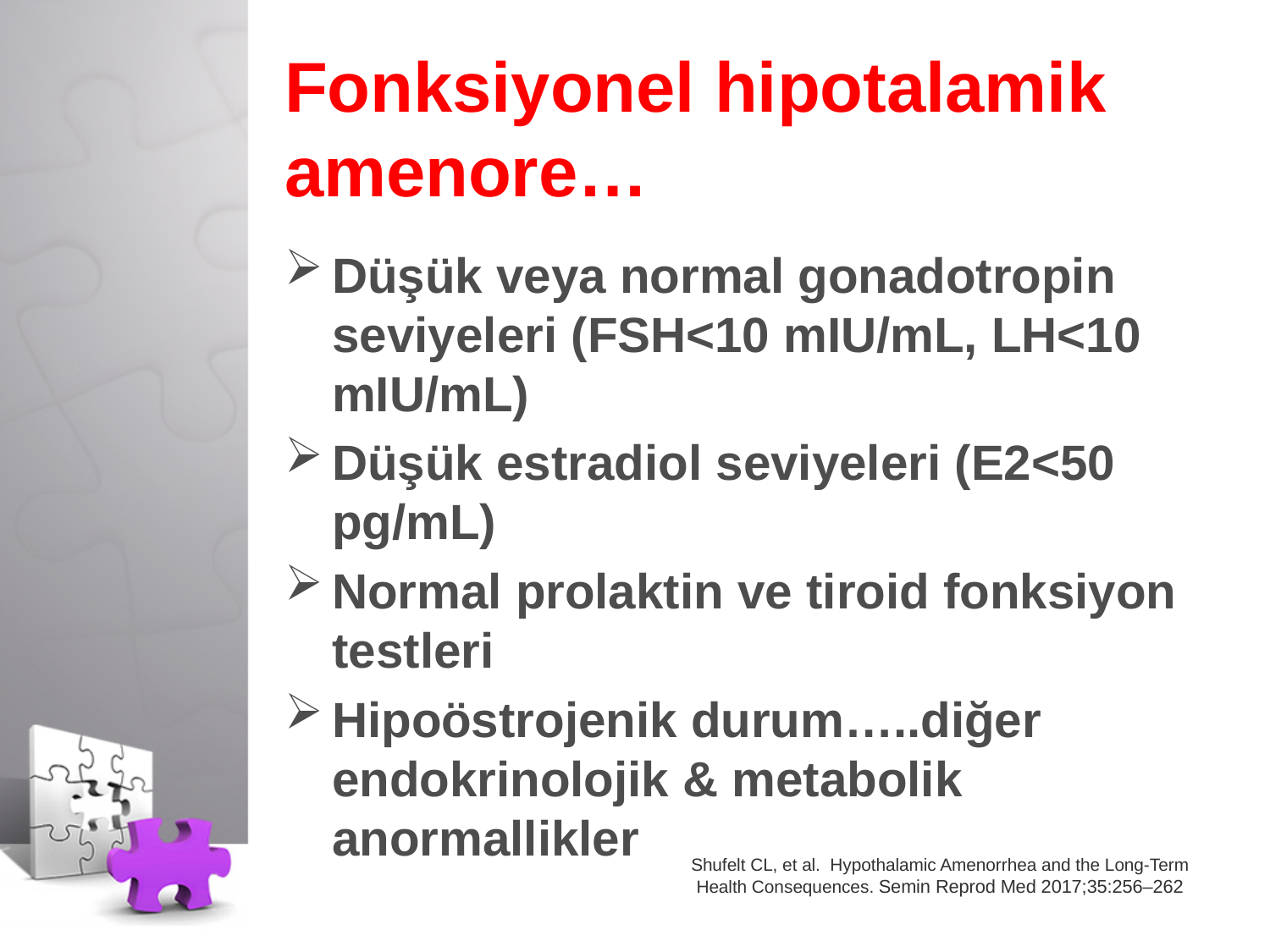

# Fonksiyonel hipotalamik amenore…
Düşük veya normal gonadotropin seviyeleri (FSH<10 mIU/mL, LH<10 mIU/mL)
Düşük estradiol seviyeleri (E2<50 pg/mL)
Normal prolaktin ve tiroid fonksiyon testleri
Hipoöstrojenik durum…..diğer endokrinolojik & metabolik anormallikler

Shufelt CL, et al.  Hypothalamic Amenorrhea and the Long-Term
Health Consequences. Semin Reprod Med 2017;35:256–262